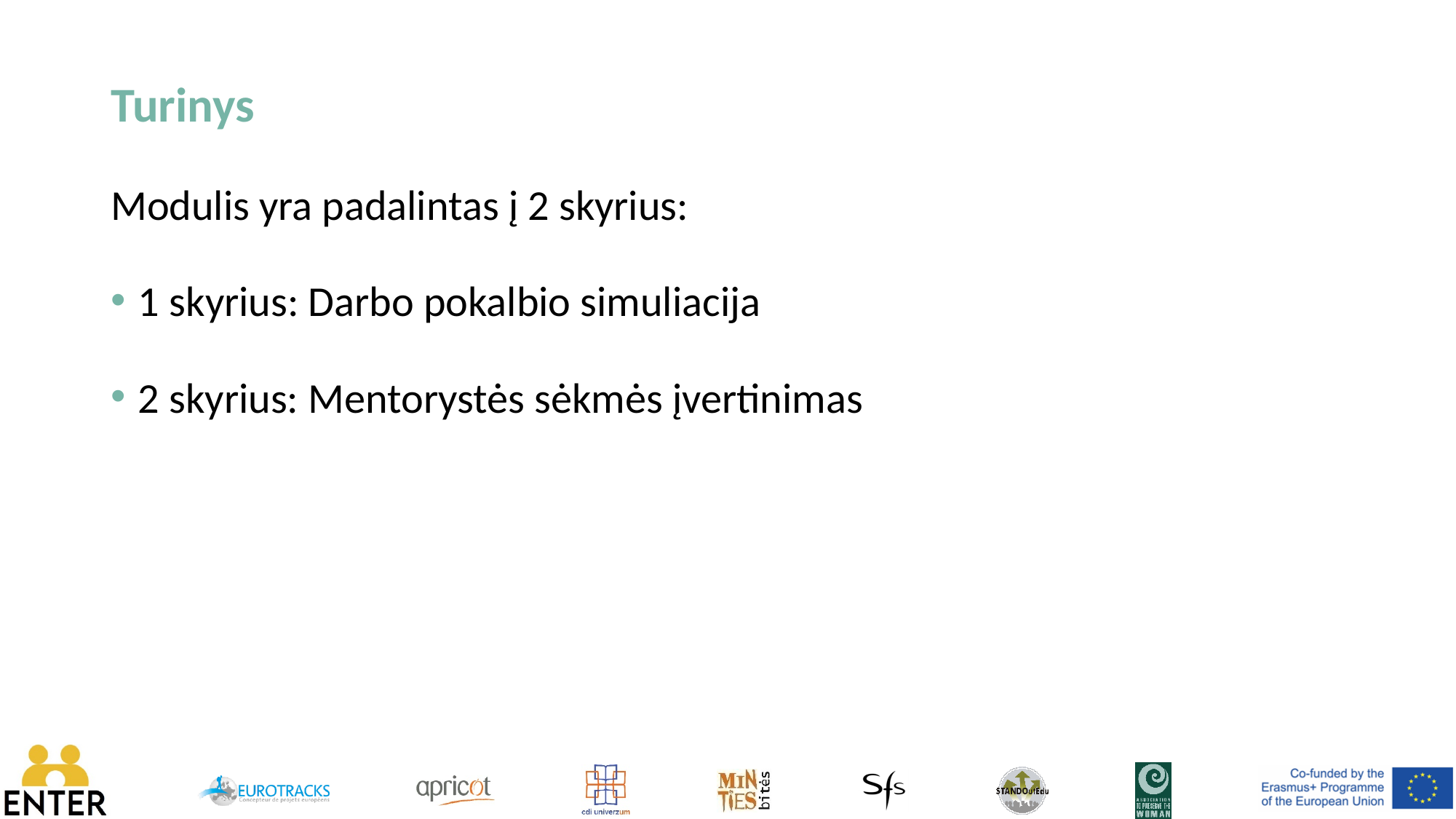

Turinys
Modulis yra padalintas į 2 skyrius:
1 skyrius: Darbo pokalbio simuliacija
2 skyrius: Mentorystės sėkmės įvertinimas